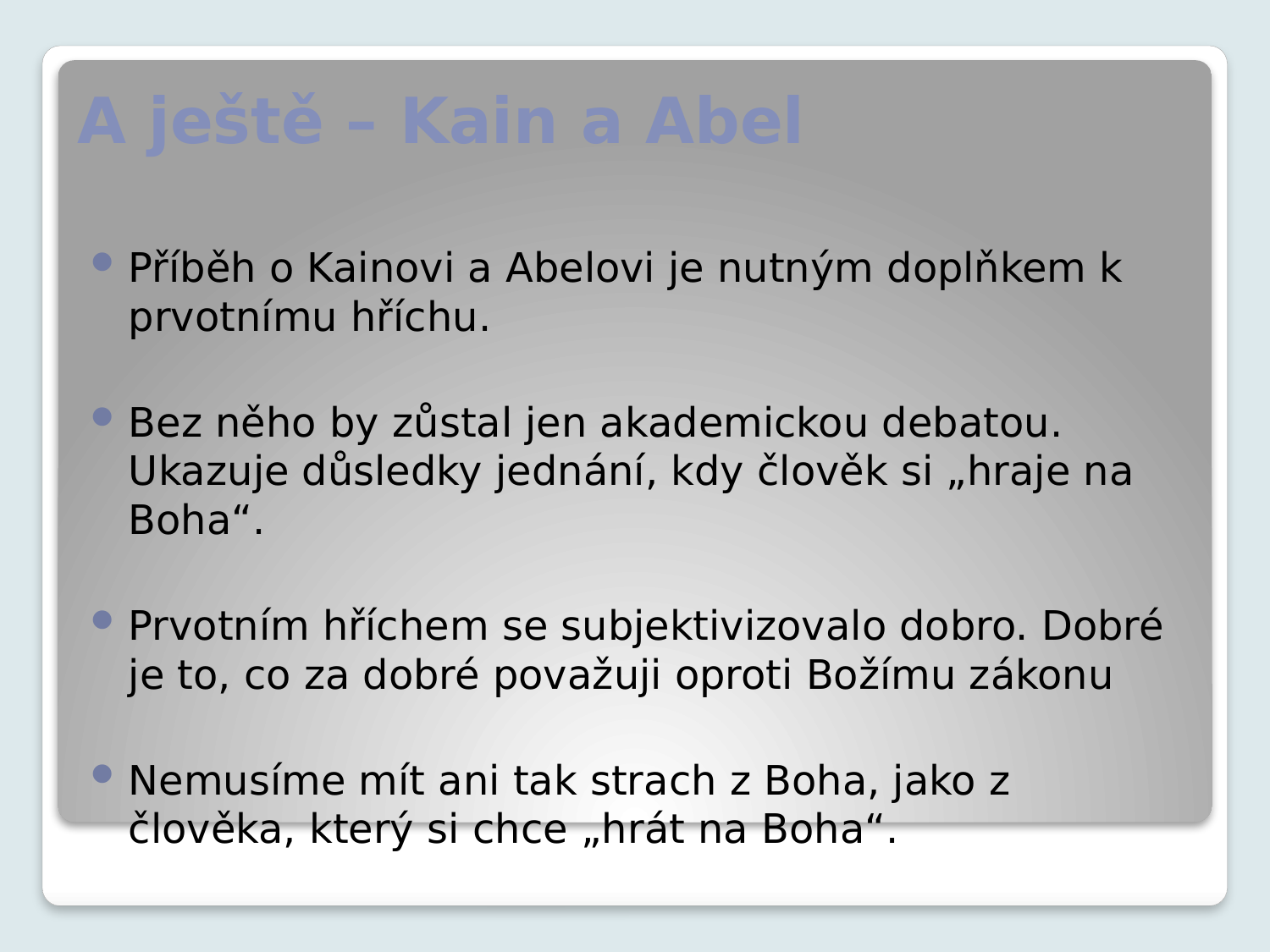

# A ještě – Kain a Abel

Příběh o Kainovi a Abelovi je nutným doplňkem k prvotnímu hříchu.

Bez něho by zůstal jen akademickou debatou. Ukazuje důsledky jednání, kdy člověk si „hraje na Boha“.

Prvotním hříchem se subjektivizovalo dobro. Dobré je to, co za dobré považuji oproti Božímu zákonu

Nemusíme mít ani tak strach z Boha, jako z člověka, který si chce „hrát na Boha“.